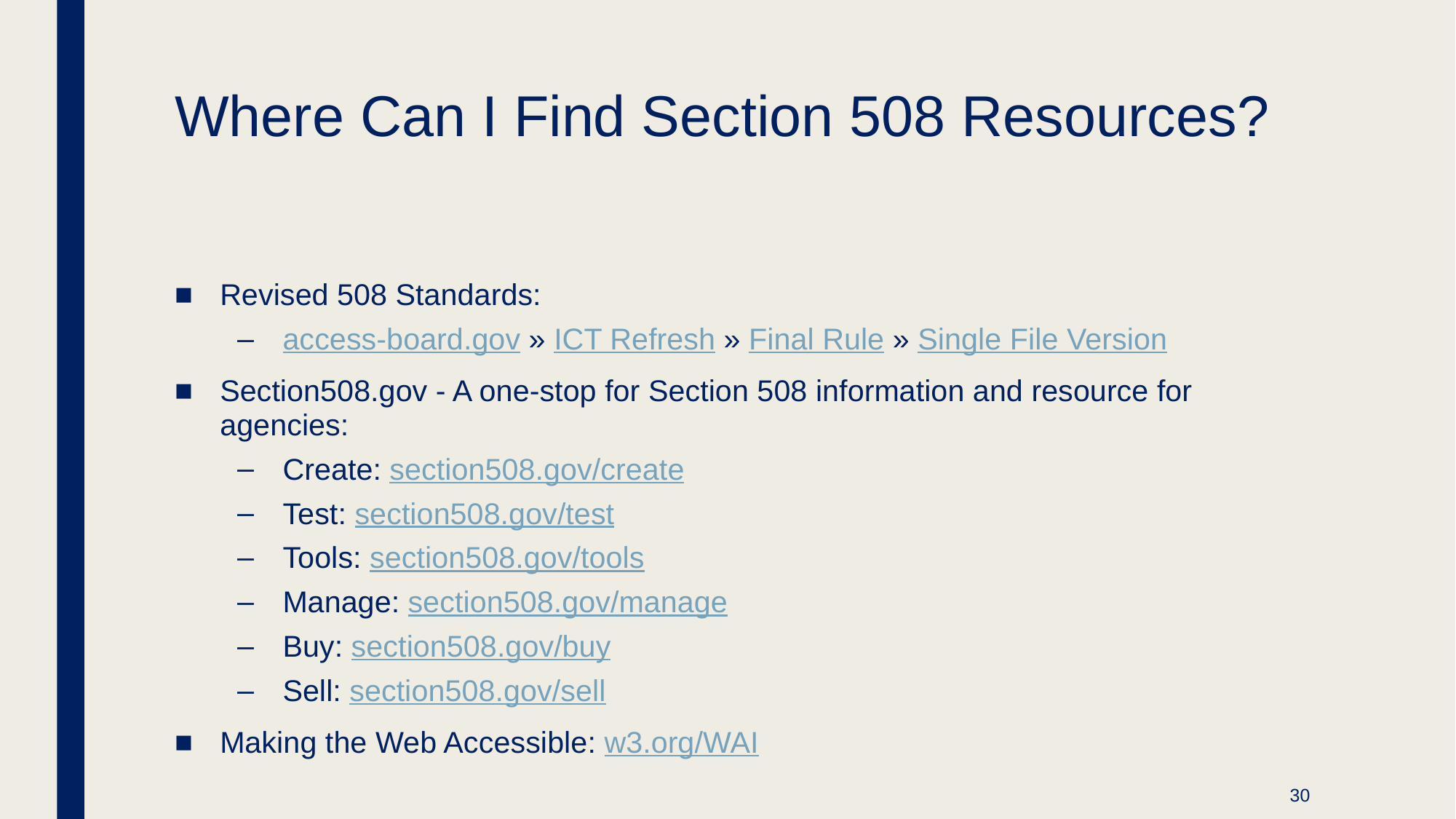

# Where Can I Find Section 508 Resources?
Revised 508 Standards:
access-board.gov » ICT Refresh » Final Rule » Single File Version
Section508.gov - A one-stop for Section 508 information and resource for agencies:
Create: section508.gov/create
Test: section508.gov/test
Tools: section508.gov/tools
Manage: section508.gov/manage
Buy: section508.gov/buy
Sell: section508.gov/sell
Making the Web Accessible: w3.org/WAI
30